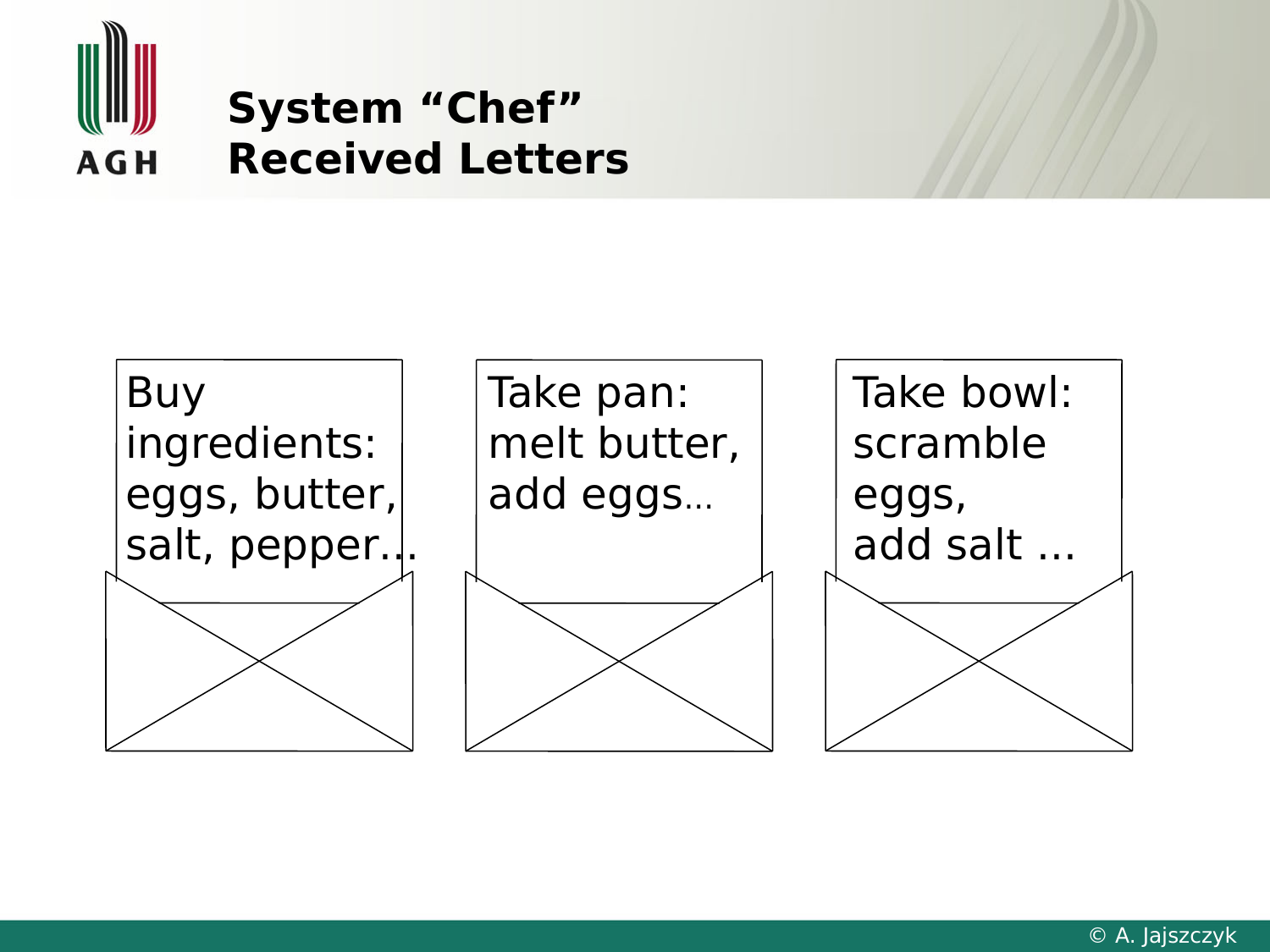

# System “Chef” Received Letters
Buy
ingredients:
eggs, butter,
salt, pepper...
Take pan:
melt butter,
add eggs...

Take bowl:
scramble
eggs,
add salt ...